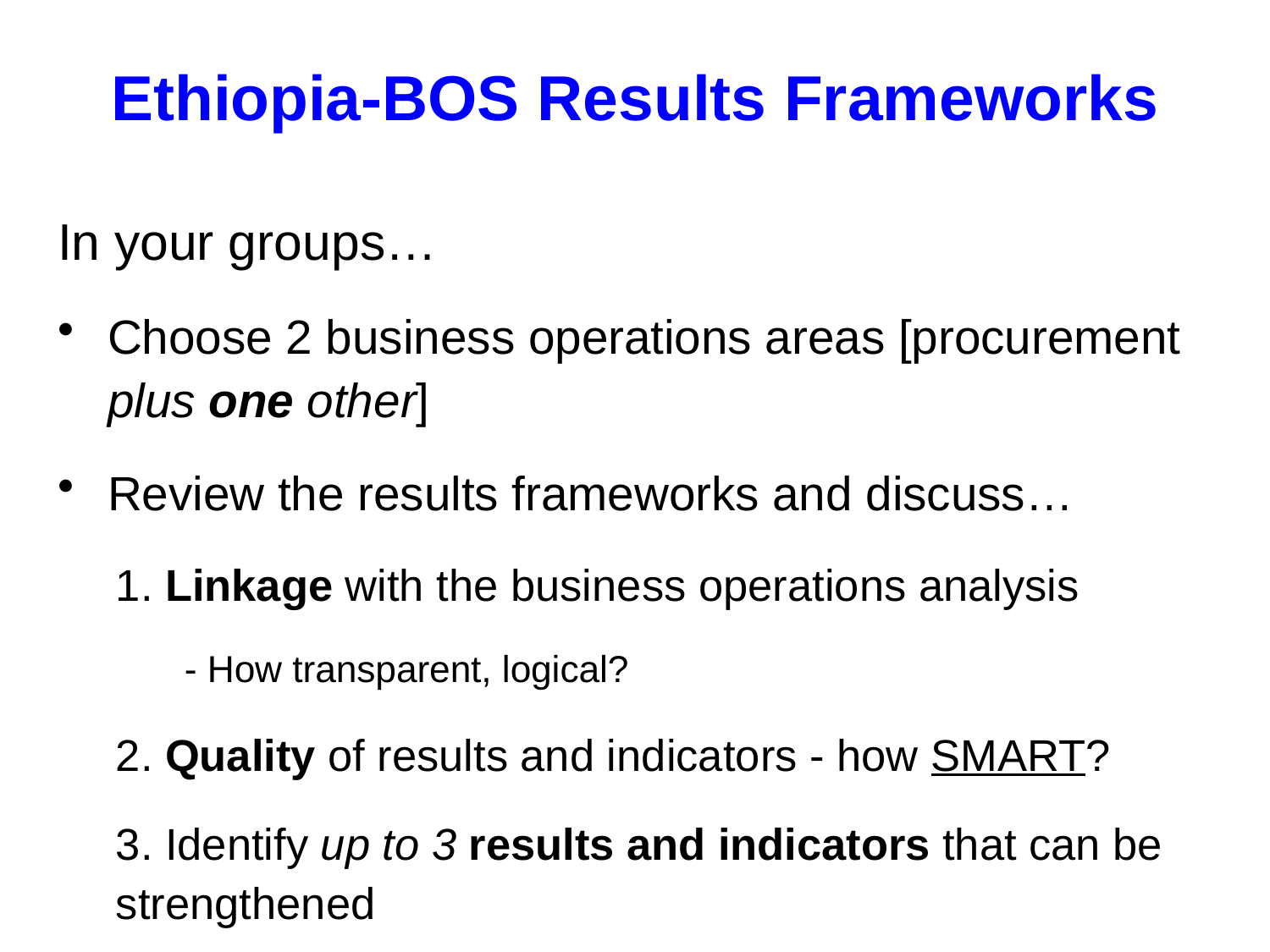

# Ethiopia-BOS Results Frameworks
In your groups…
Choose 2 business operations areas [procurement plus one other]
Review the results frameworks and discuss…
1. Linkage with the business operations analysis
 - How transparent, logical?
2. Quality of results and indicators - how SMART?
3. Identify up to 3 results and indicators that can be strengthened